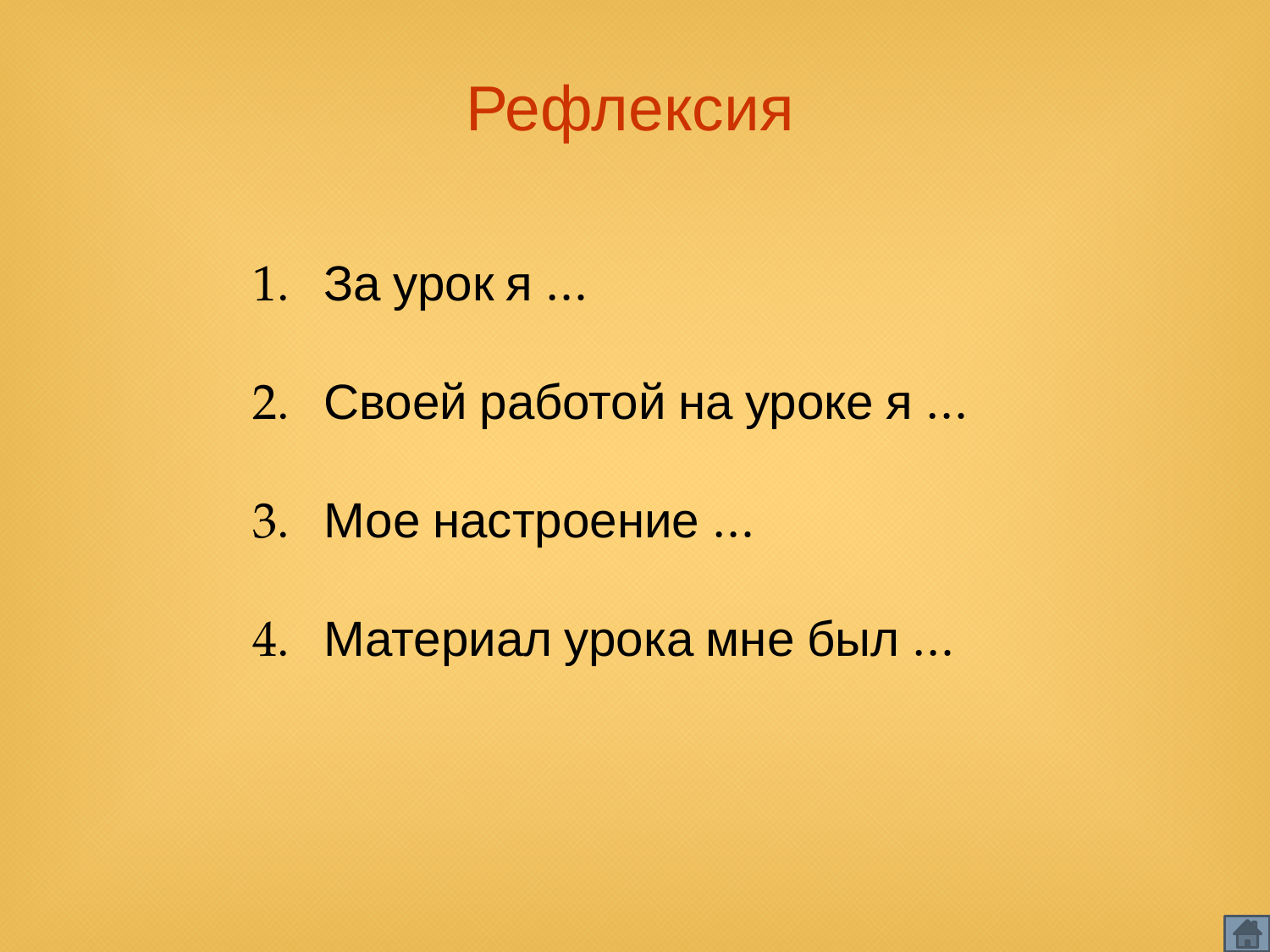

Рефлексия
За урок я …
Своей работой на уроке я …
Мое настроение …
Материал урока мне был …